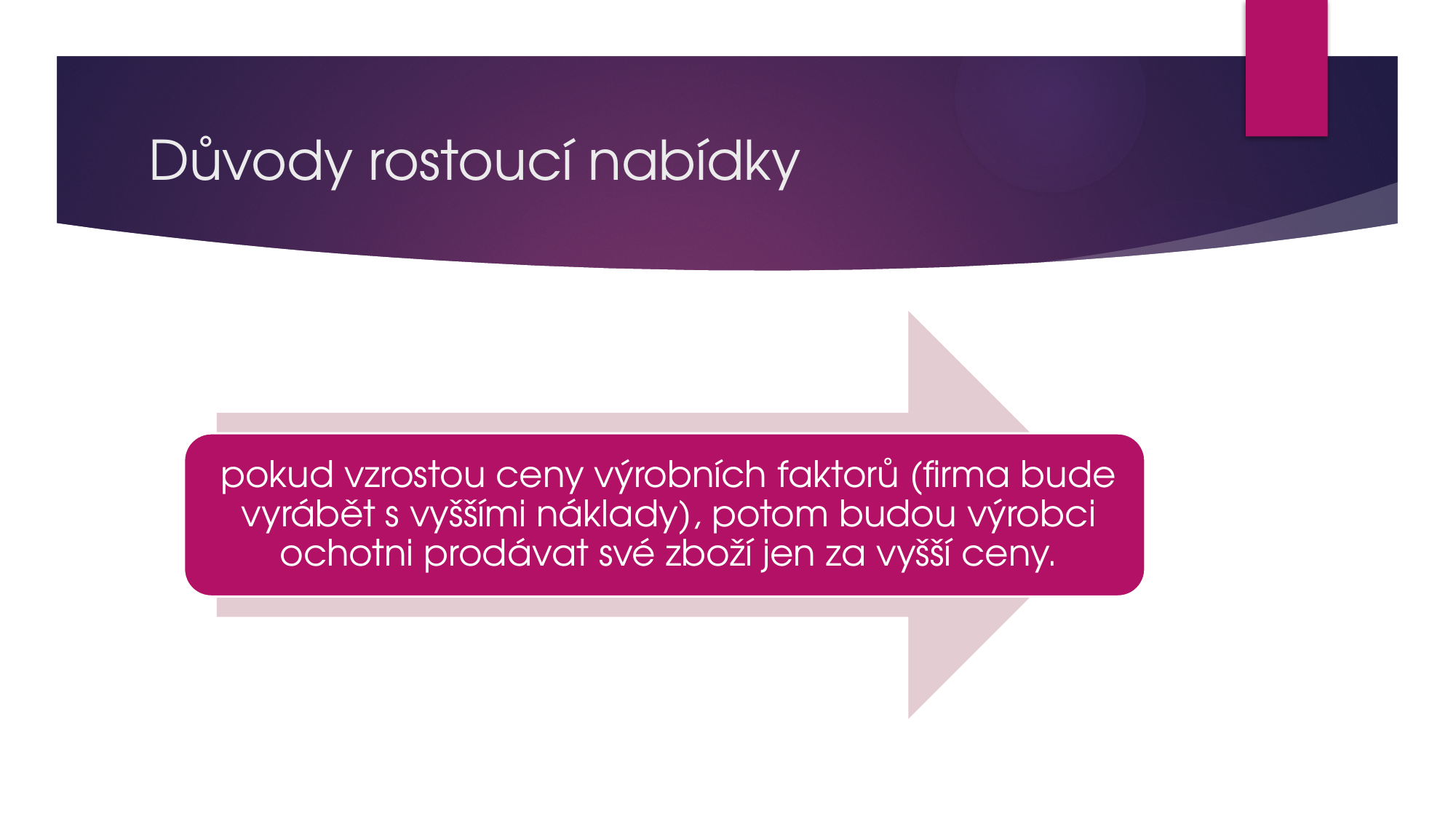

# Důvody rostoucí nabídky
pokud vzrostou ceny výrobních faktorů (firma bude vyrábět s vyššími náklady), potom budou výrobci ochotni prodávat své zboží jen za vyšší ceny.